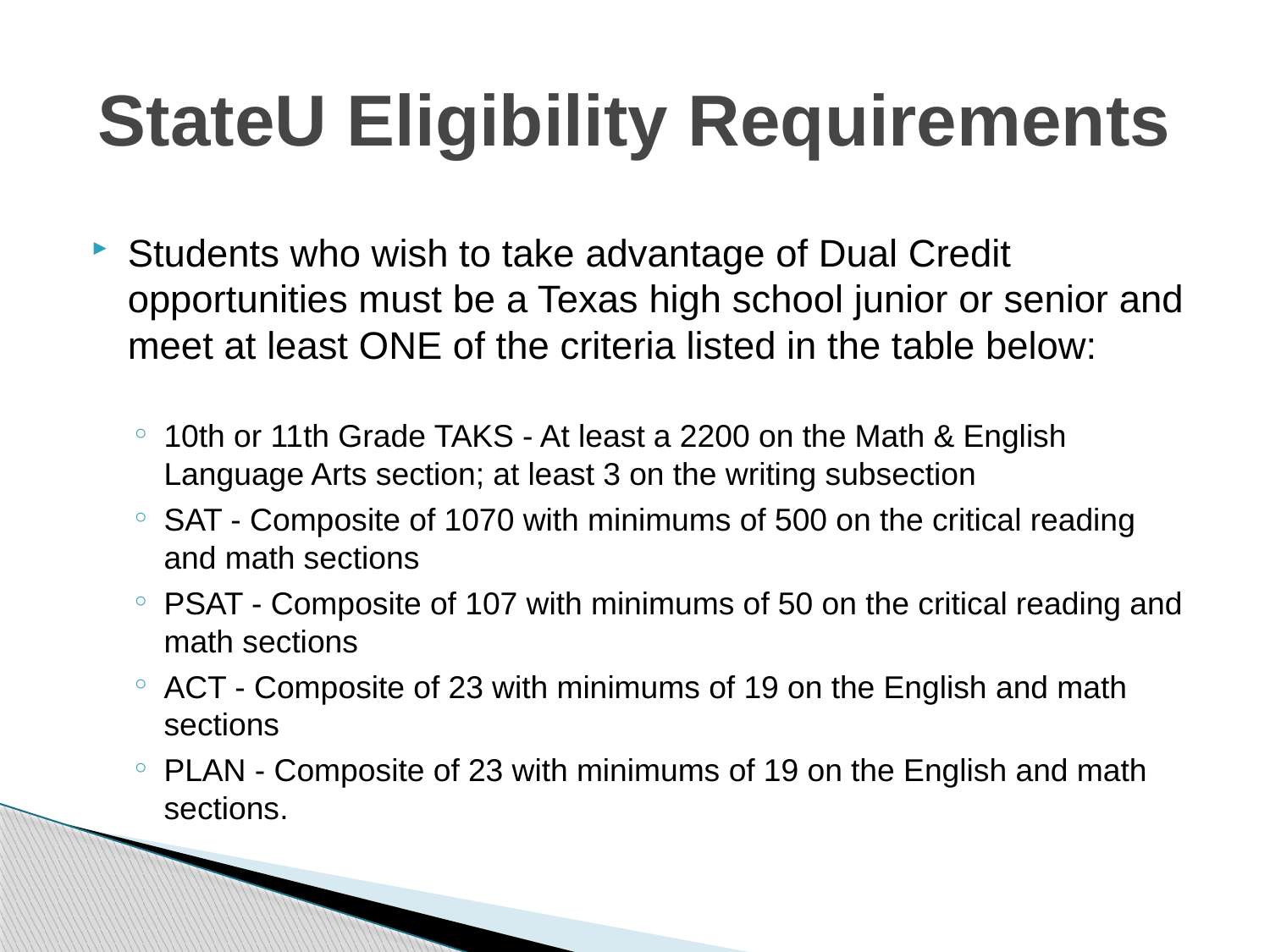

# StateU Eligibility Requirements
Students who wish to take advantage of Dual Credit opportunities must be a Texas high school junior or senior and meet at least ONE of the criteria listed in the table below:

10th or 11th Grade TAKS - At least a 2200 on the Math & English Language Arts section; at least 3 on the writing subsection
SAT - Composite of 1070 with minimums of 500 on the critical reading and math sections
PSAT - Composite of 107 with minimums of 50 on the critical reading and math sections
ACT - Composite of 23 with minimums of 19 on the English and math sections
PLAN - Composite of 23 with minimums of 19 on the English and math sections.